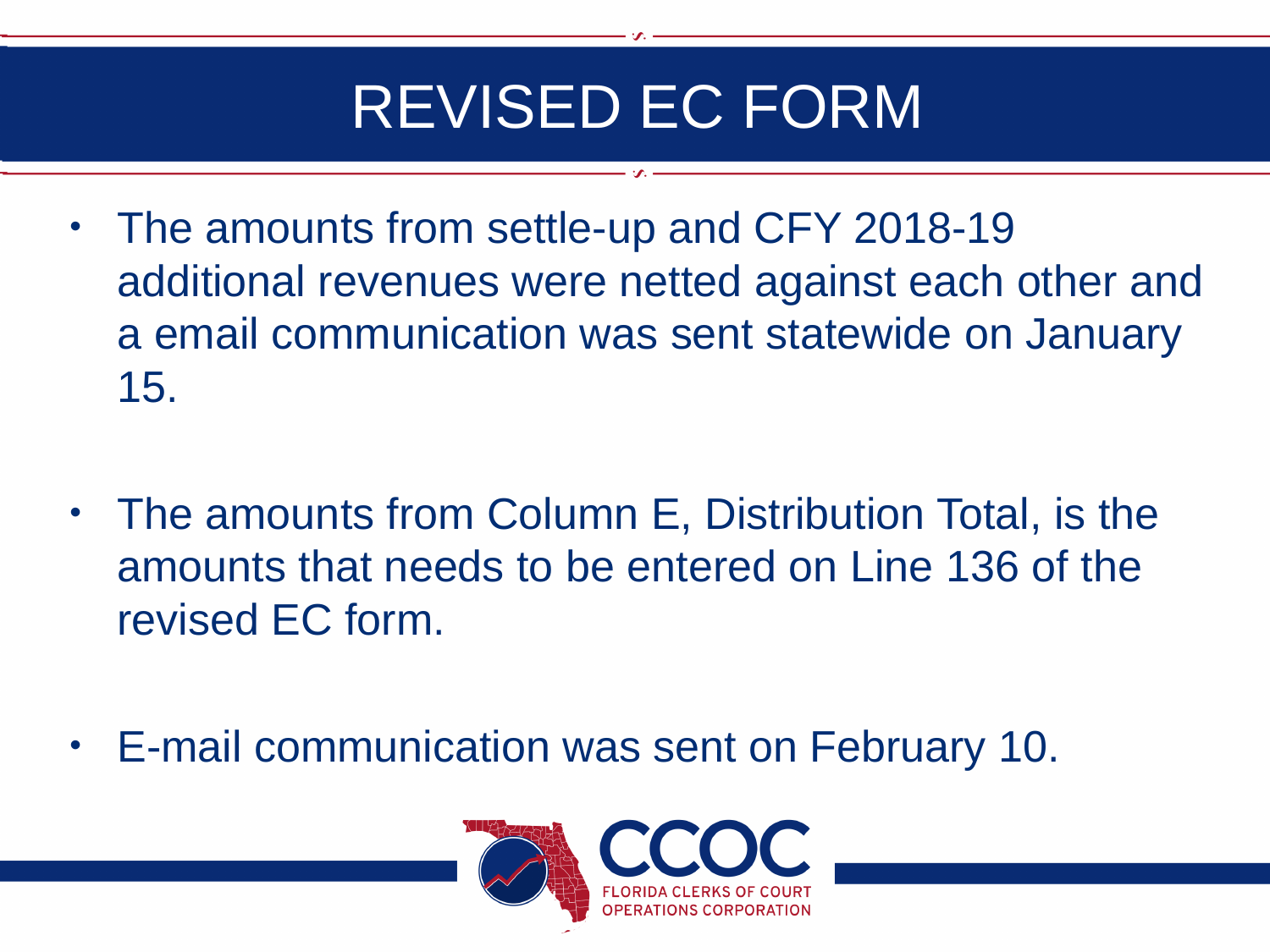

# REVISED EC FORM
The amounts from settle-up and CFY 2018-19 additional revenues were netted against each other and a email communication was sent statewide on January 15.

The amounts from Column E, Distribution Total, is the amounts that needs to be entered on Line 136 of the revised EC form.

E-mail communication was sent on February 10.